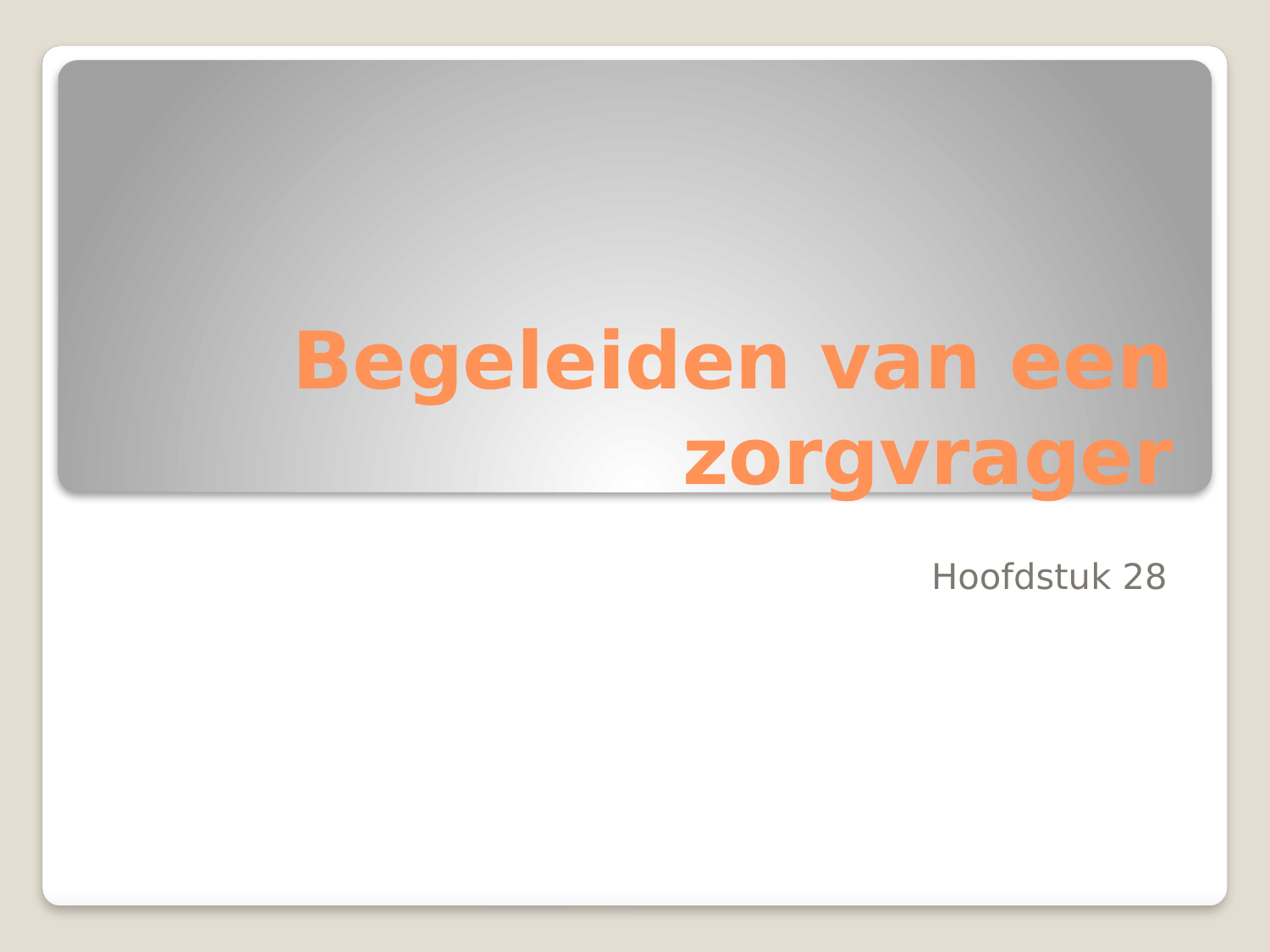

# Begeleiden van een zorgvrager

Hoofdstuk 28